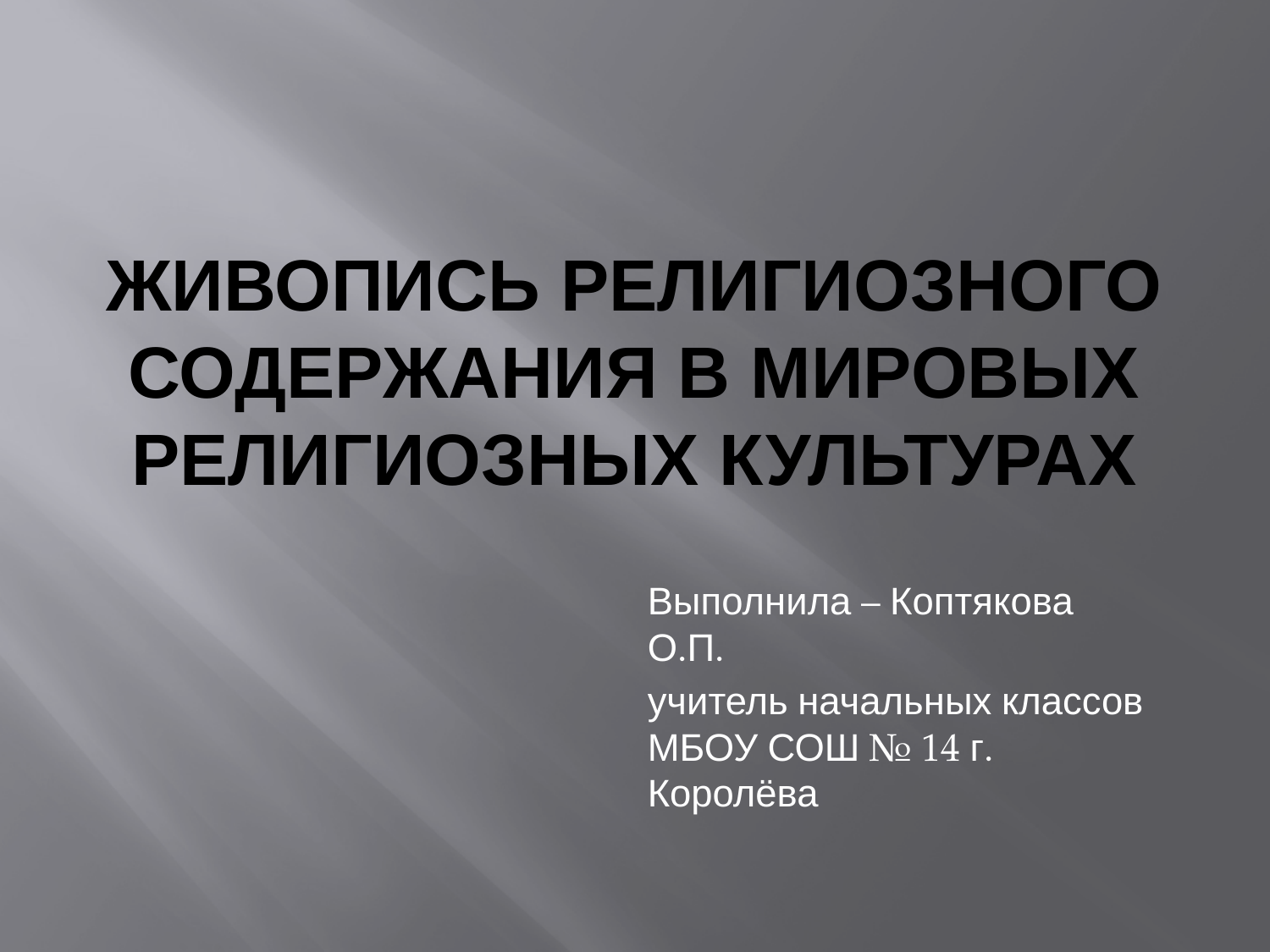

# Живопись религиозного содержания в мировых религиозных культурах

Выполнила – Коптякова О.П.
учитель начальных классов МБОУ СОШ № 14 г. Королёва